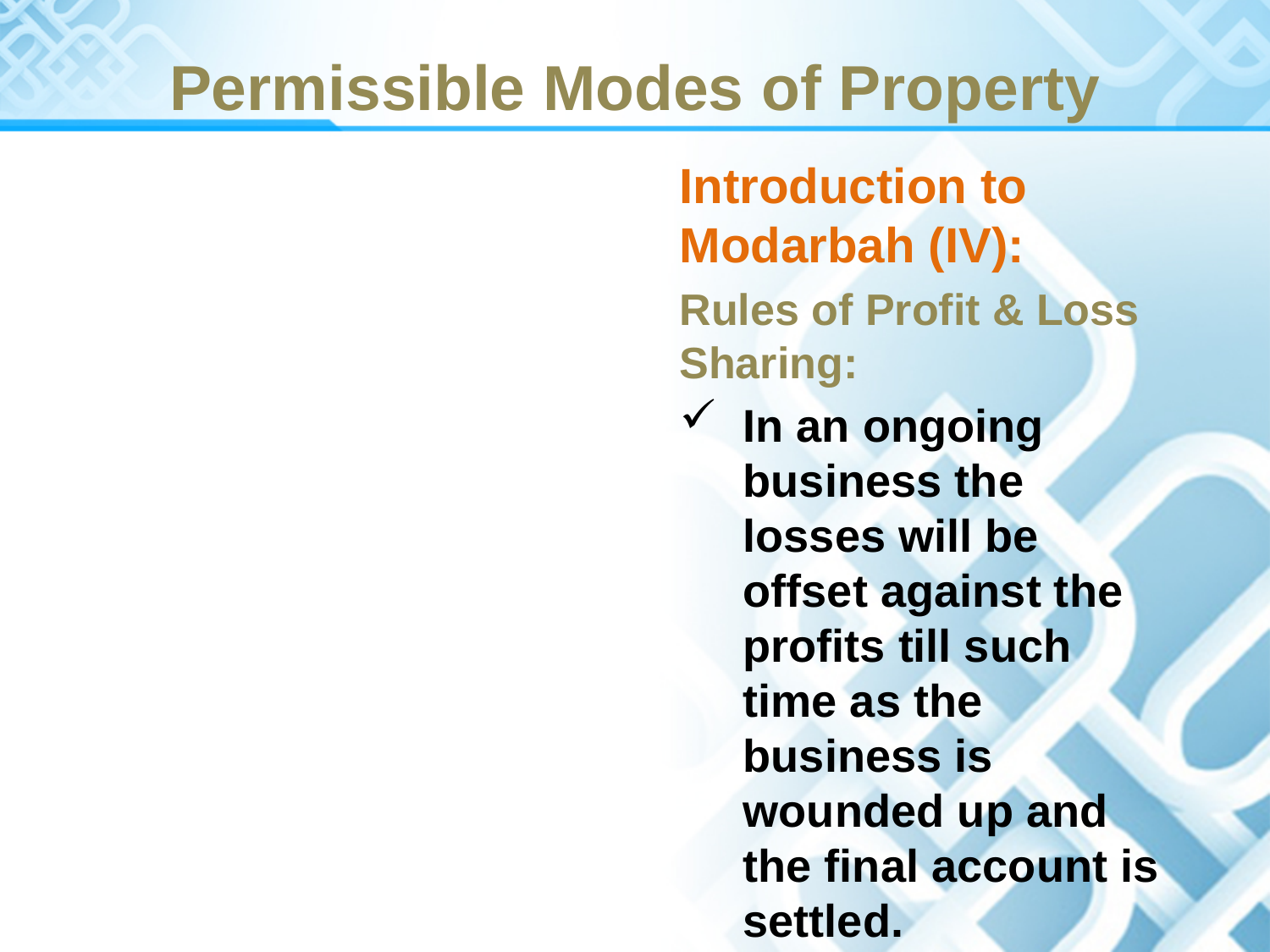

Permissible Modes of Property
Introduction to Modarbah (IV):
Rules of Profit & Loss Sharing:
In an ongoing business the losses will be offset against the profits till such time as the business is wounded up and the final account is settled.